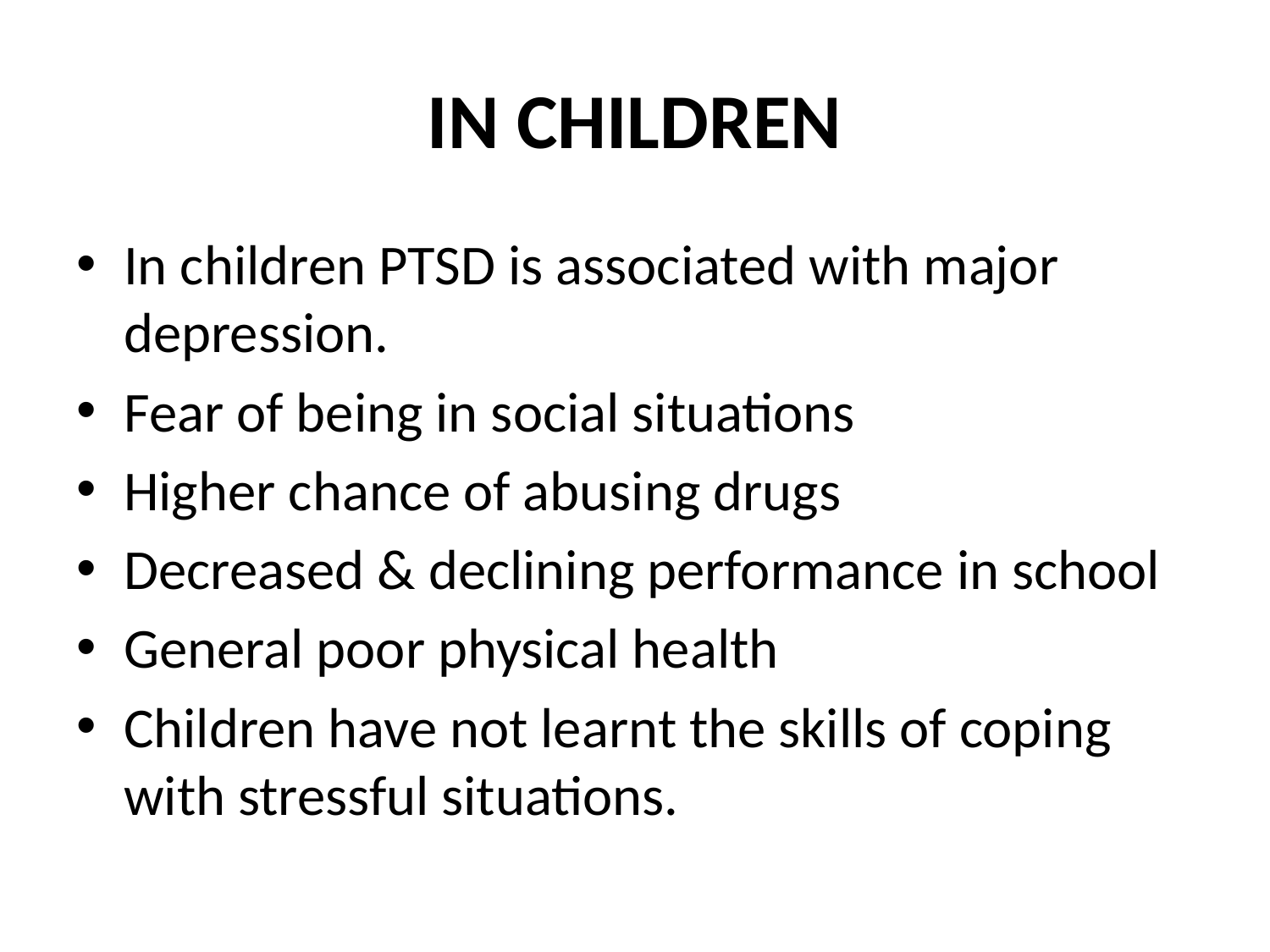

# IN CHILDREN
In children PTSD is associated with major depression.
Fear of being in social situations
Higher chance of abusing drugs
Decreased & declining performance in school
General poor physical health
Children have not learnt the skills of coping with stressful situations.